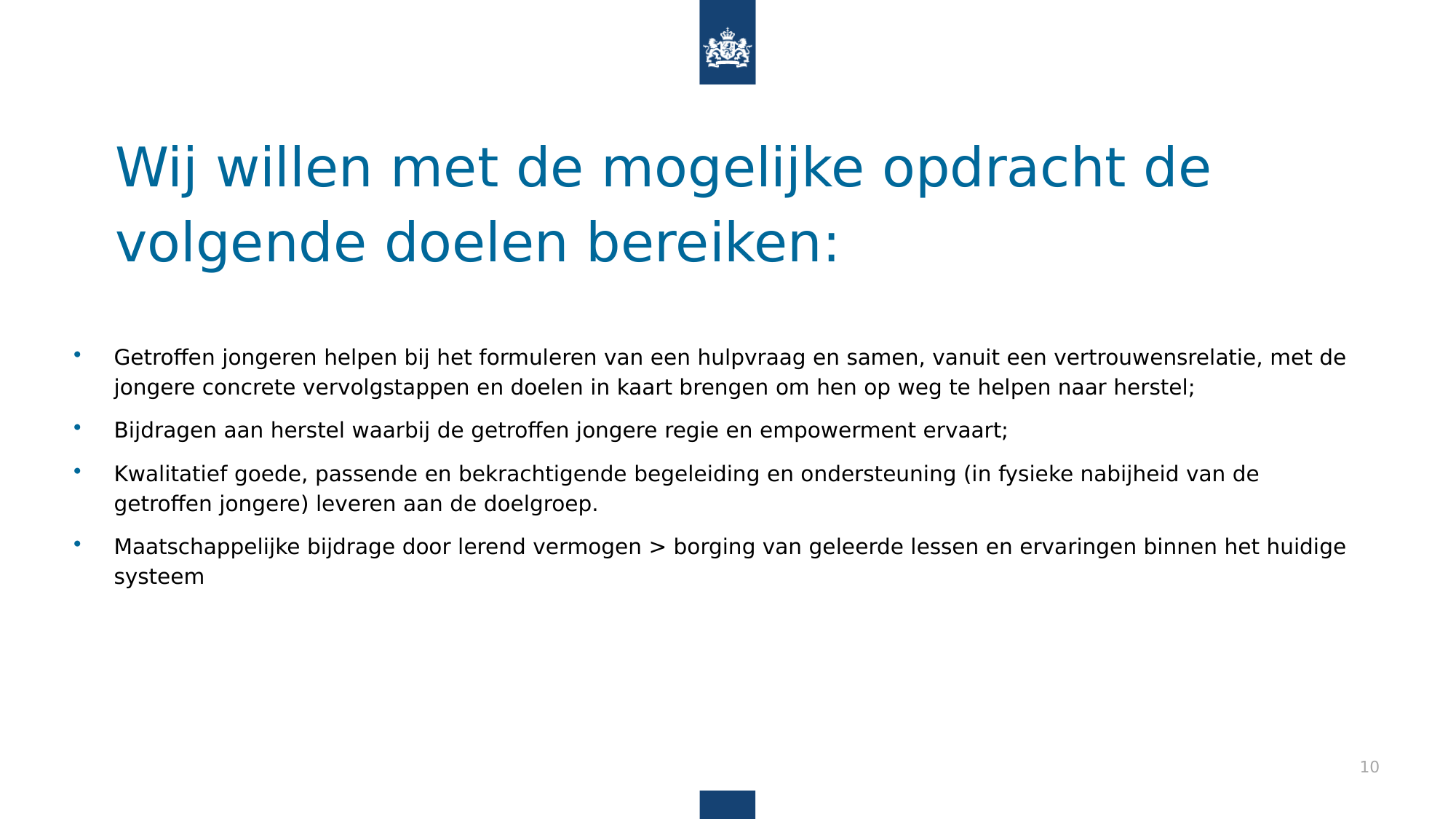

Wij willen met de mogelijke opdracht de volgende doelen bereiken:

Getroffen jongeren helpen bij het formuleren van een hulpvraag en samen, vanuit een vertrouwensrelatie, met de jongere concrete vervolgstappen en doelen in kaart brengen om hen op weg te helpen naar herstel;
Bijdragen aan herstel waarbij de getroffen jongere regie en empowerment ervaart;
Kwalitatief goede, passende en bekrachtigende begeleiding en ondersteuning (in fysieke nabijheid van de getroffen jongere) leveren aan de doelgroep.
Maatschappelijke bijdrage door lerend vermogen > borging van geleerde lessen en ervaringen binnen het huidige systeem

10